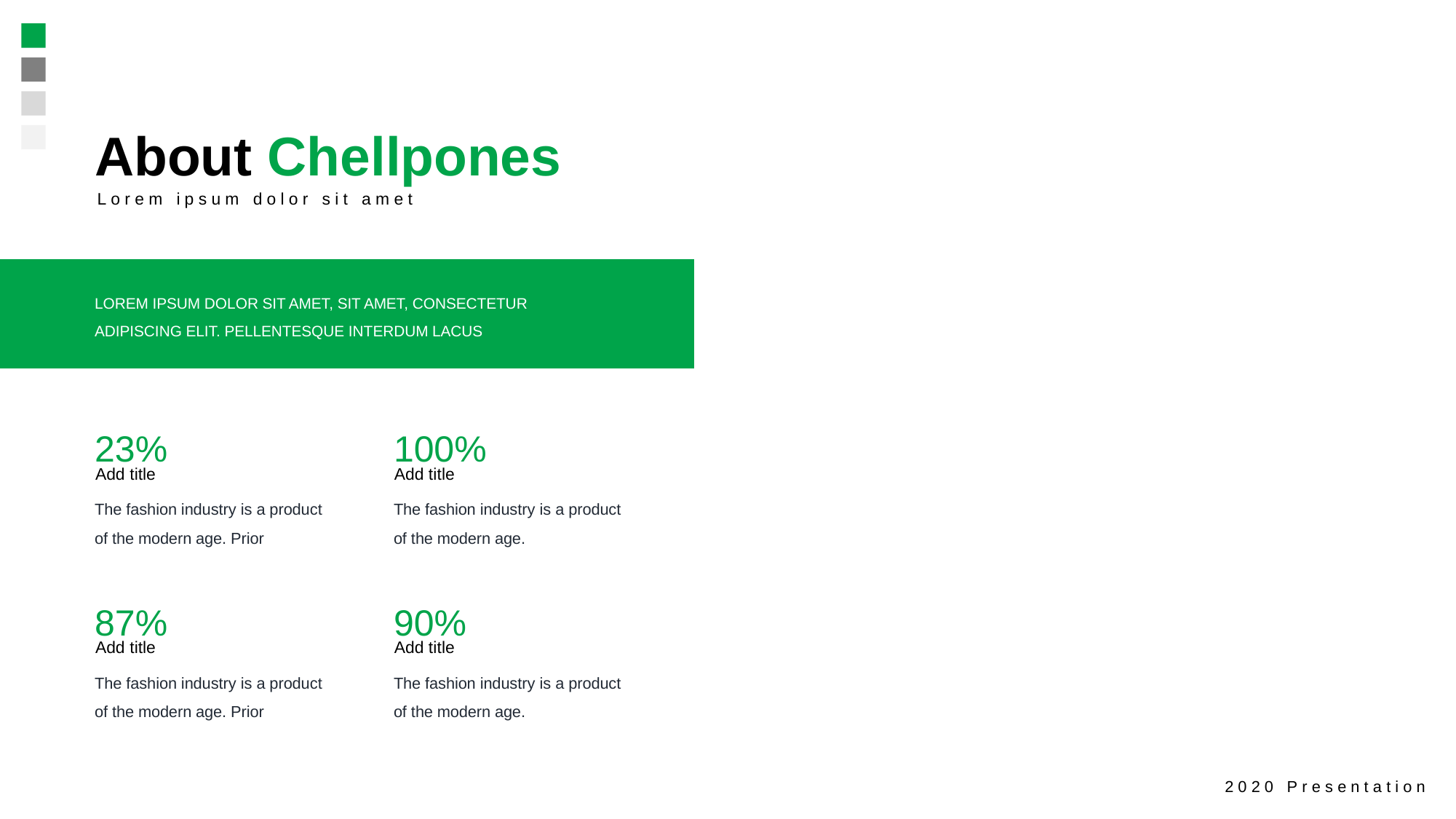

About Chellpones
Lorem ipsum dolor sit amet

LOREM IPSUM DOLOR SIT AMET, SIT AMET, CONSECTETUR ADIPISCING ELIT. PELLENTESQUE INTERDUM LACUS
23%
Add title
100%
Add title
The fashion industry is a product of the modern age. Prior
The fashion industry is a product of the modern age.
87%
Add title
90%
Add title
The fashion industry is a product of the modern age. Prior
The fashion industry is a product of the modern age.
2020 Presentation